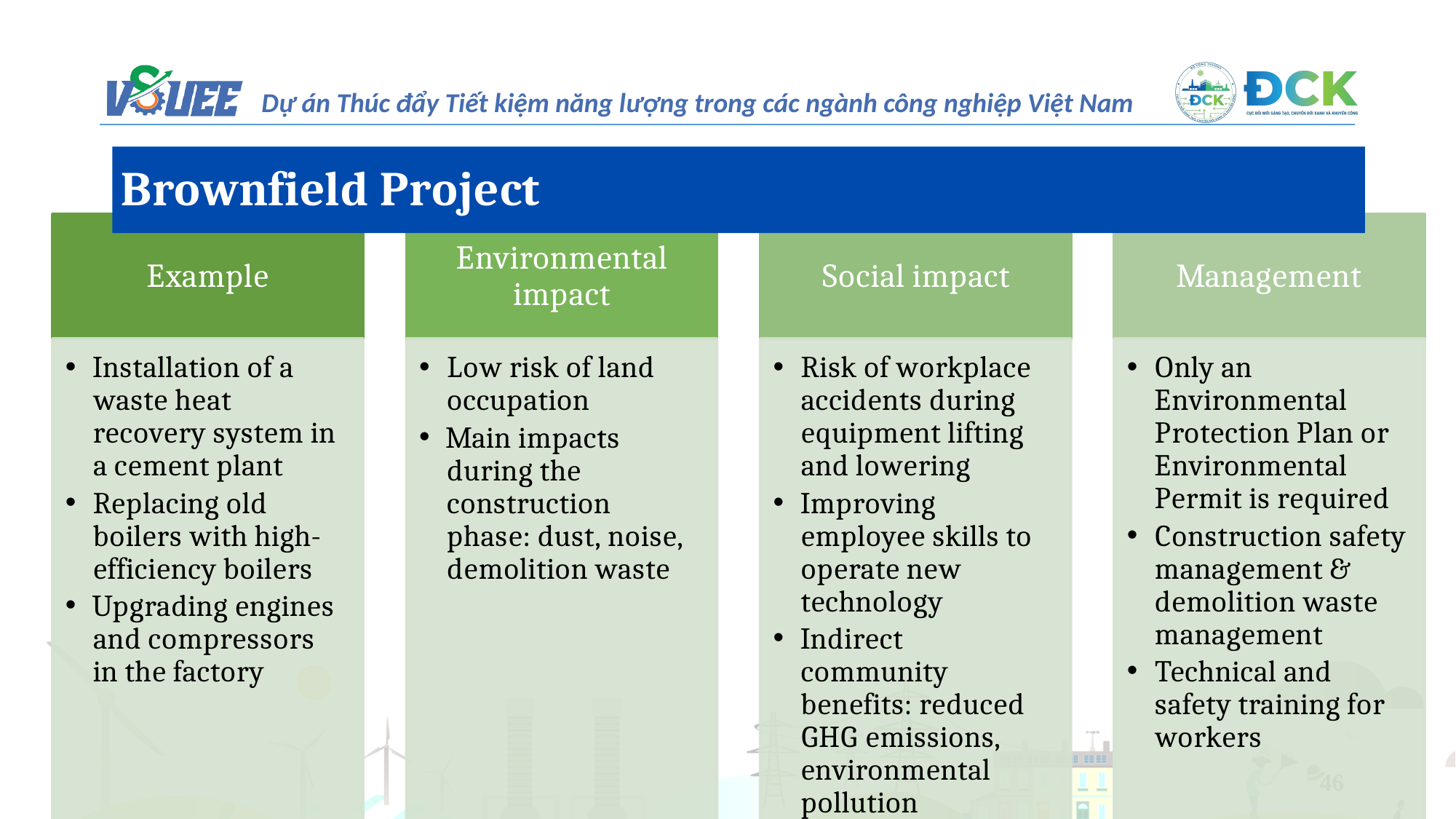

Brownfield Project
Example
Installation of a waste heat recovery system in a cement plant
Replacing old boilers with high-efficiency boilers
Upgrading engines and compressors in the factory
Environmental impact
Low risk of land occupation
Main impacts during the construction phase: dust, noise, demolition waste
Social impact
Risk of workplace accidents during equipment lifting and lowering
Improving employee skills to operate new technology
Indirect community benefits: reduced GHG emissions, environmental pollution
Management
Only an Environmental Protection Plan or Environmental Permit is required
Construction safety management & demolition waste management
Technical and safety training for workers

46